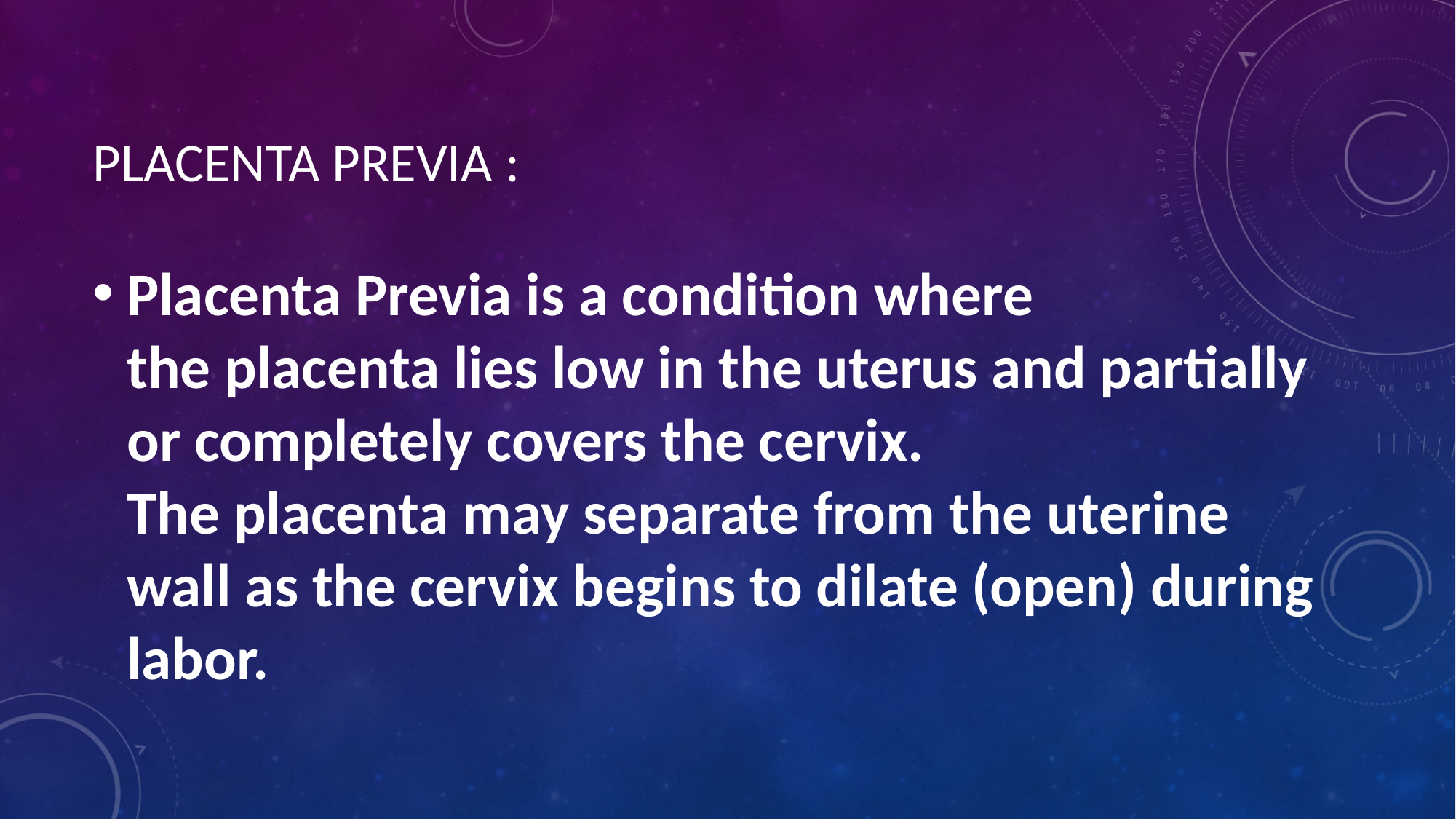

# PlaCenta previa :
Placenta Previa is a condition where the placenta lies low in the uterus and partially or completely covers the cervix. The placenta may separate from the uterine wall as the cervix begins to dilate (open) during labor.